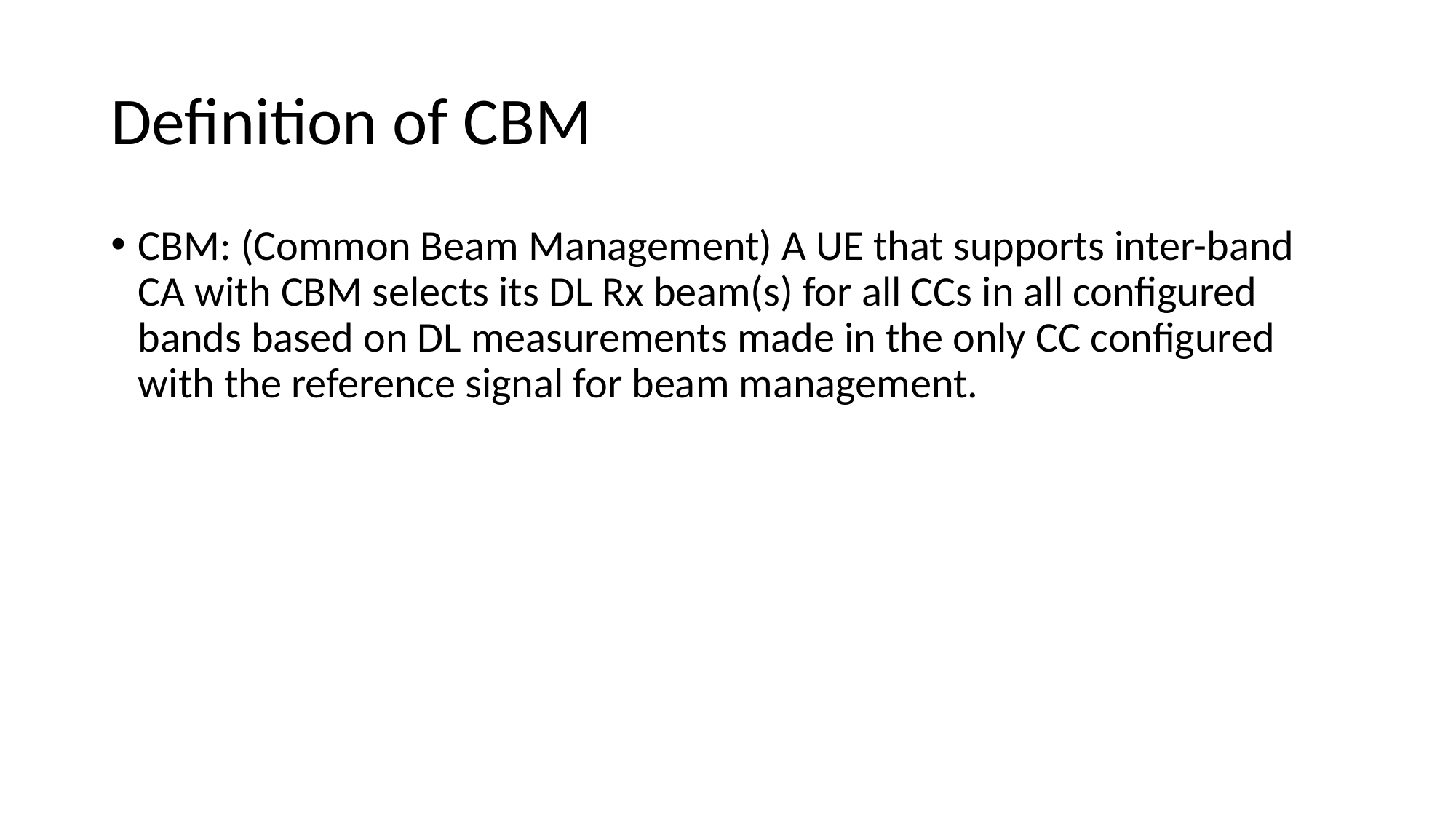

# Definition of CBM
CBM: (Common Beam Management) A UE that supports inter-band CA with CBM selects its DL Rx beam(s) for all CCs in all configured bands based on DL measurements made in the only CC configured with the reference signal for beam management.